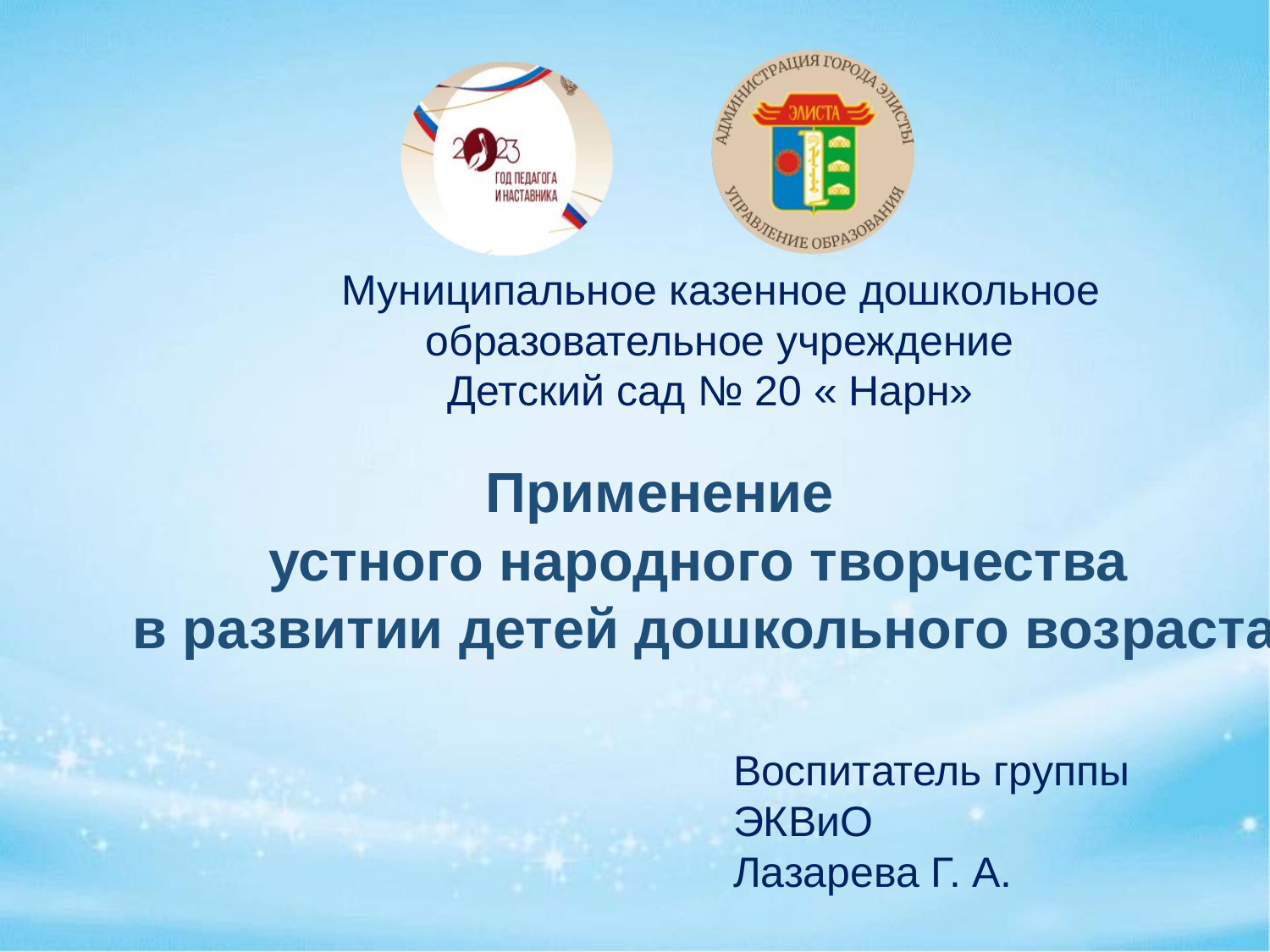

Муниципальное казенное дошкольное
образовательное учреждение
Детский сад № 20 « Нарн»
Применение
устного народного творчества
в развитии детей дошкольного возраста
Воспитатель группы
ЭКВиО
Лазарева Г. А.